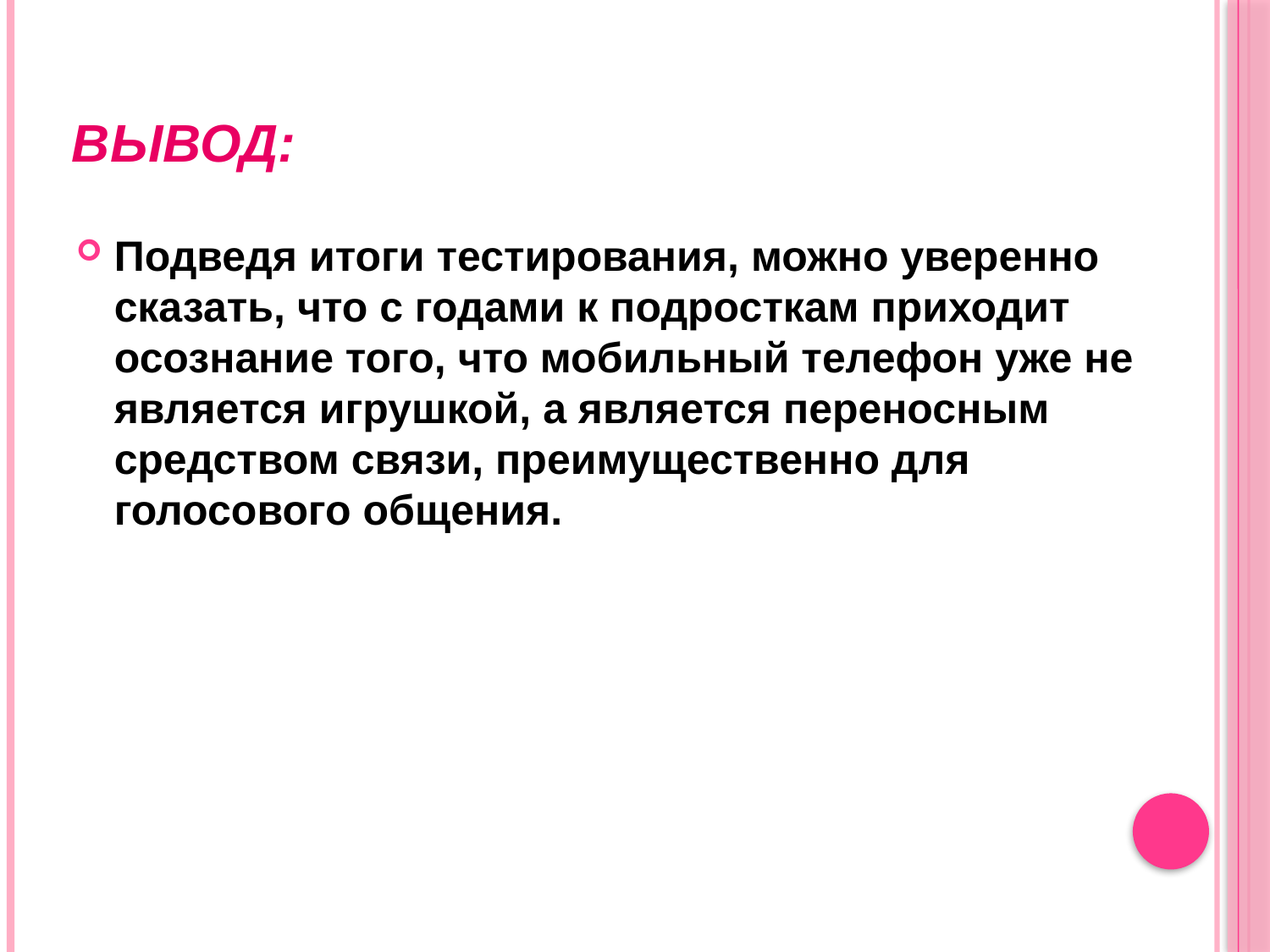

# Вывод:
Подведя итоги тестирования, можно уверенно сказать, что с годами к подросткам приходит осознание того, что мобильный телефон уже не является игрушкой, а является переносным средством связи, преимущественно для голосового общения.